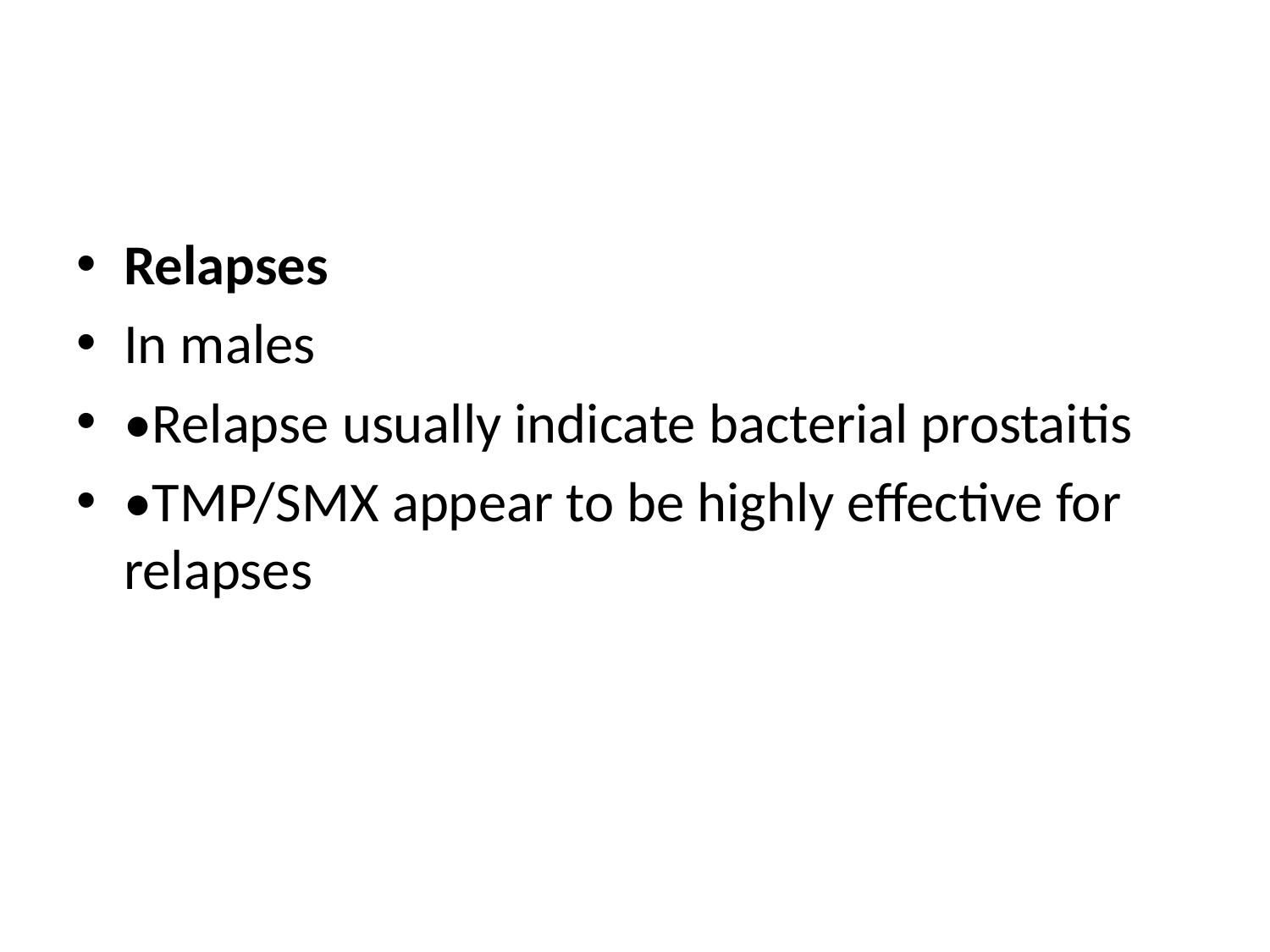

#
Relapses
In males
•Relapse usually indicate bacterial prostaitis
•TMP/SMX appear to be highly effective for relapses